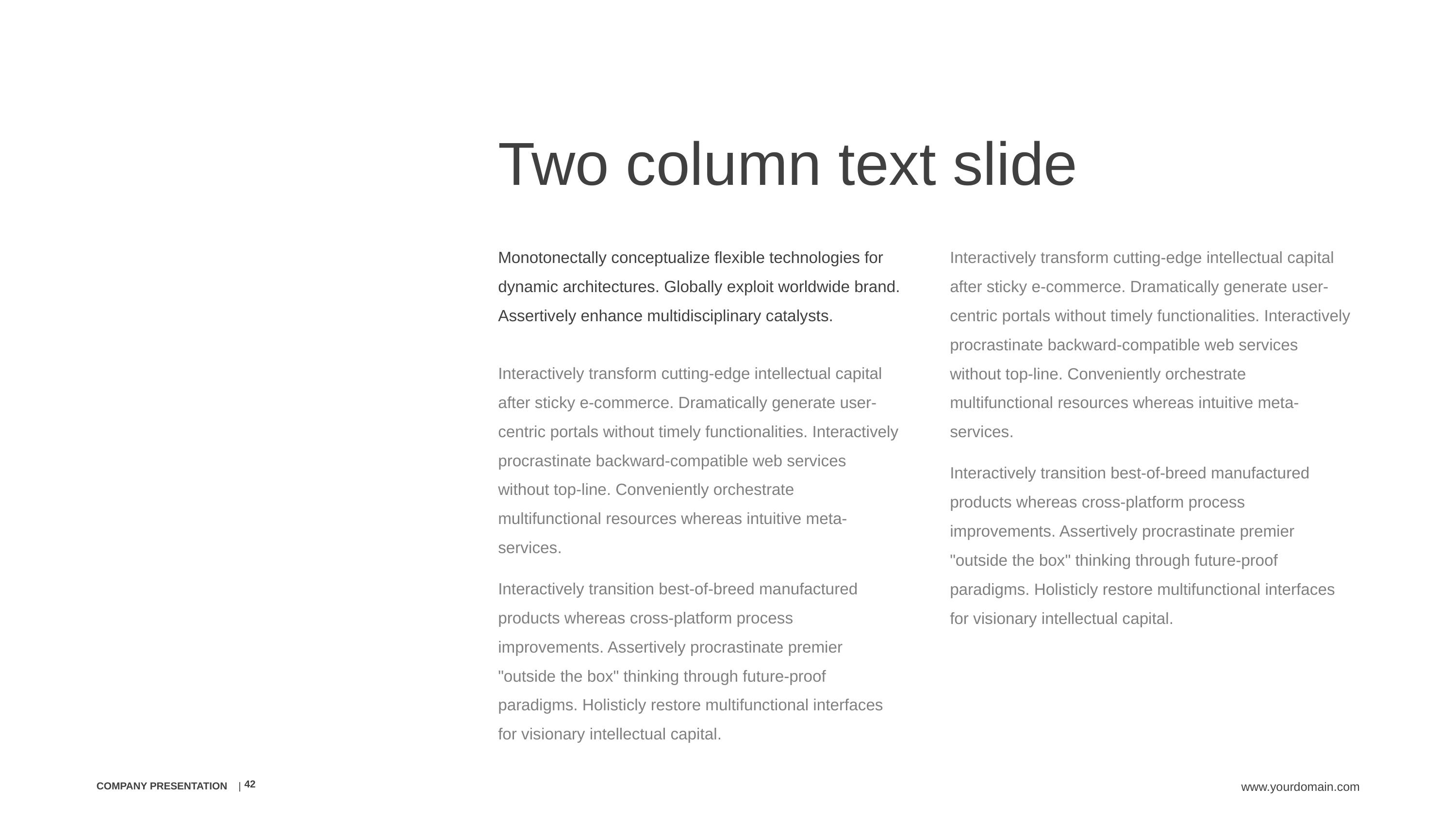

Two column text slide
Monotonectally conceptualize flexible technologies for dynamic architectures. Globally exploit worldwide brand. Assertively enhance multidisciplinary catalysts.
Interactively transform cutting-edge intellectual capital after sticky e-commerce. Dramatically generate user-centric portals without timely functionalities. Interactively procrastinate backward-compatible web services without top-line. Conveniently orchestrate multifunctional resources whereas intuitive meta-services.
Interactively transition best-of-breed manufactured products whereas cross-platform process improvements. Assertively procrastinate premier "outside the box" thinking through future-proof paradigms. Holisticly restore multifunctional interfaces for visionary intellectual capital.
Interactively transform cutting-edge intellectual capital after sticky e-commerce. Dramatically generate user-centric portals without timely functionalities. Interactively procrastinate backward-compatible web services without top-line. Conveniently orchestrate multifunctional resources whereas intuitive meta-services.
Interactively transition best-of-breed manufactured products whereas cross-platform process improvements. Assertively procrastinate premier "outside the box" thinking through future-proof paradigms. Holisticly restore multifunctional interfaces for visionary intellectual capital.